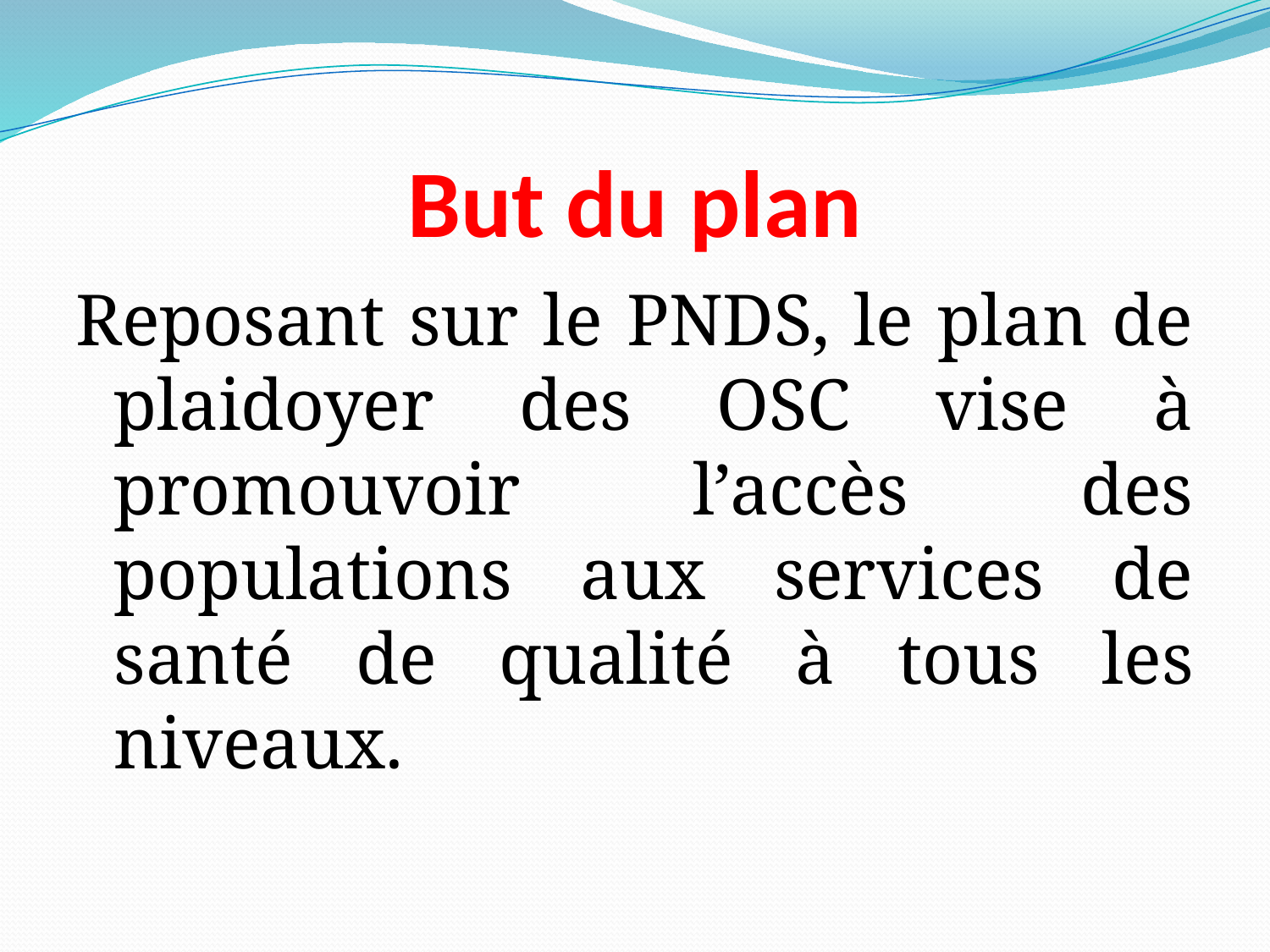

# But du plan
Reposant sur le PNDS, le plan de plaidoyer des OSC vise à promouvoir l’accès des populations aux services de santé de qualité à tous les niveaux.